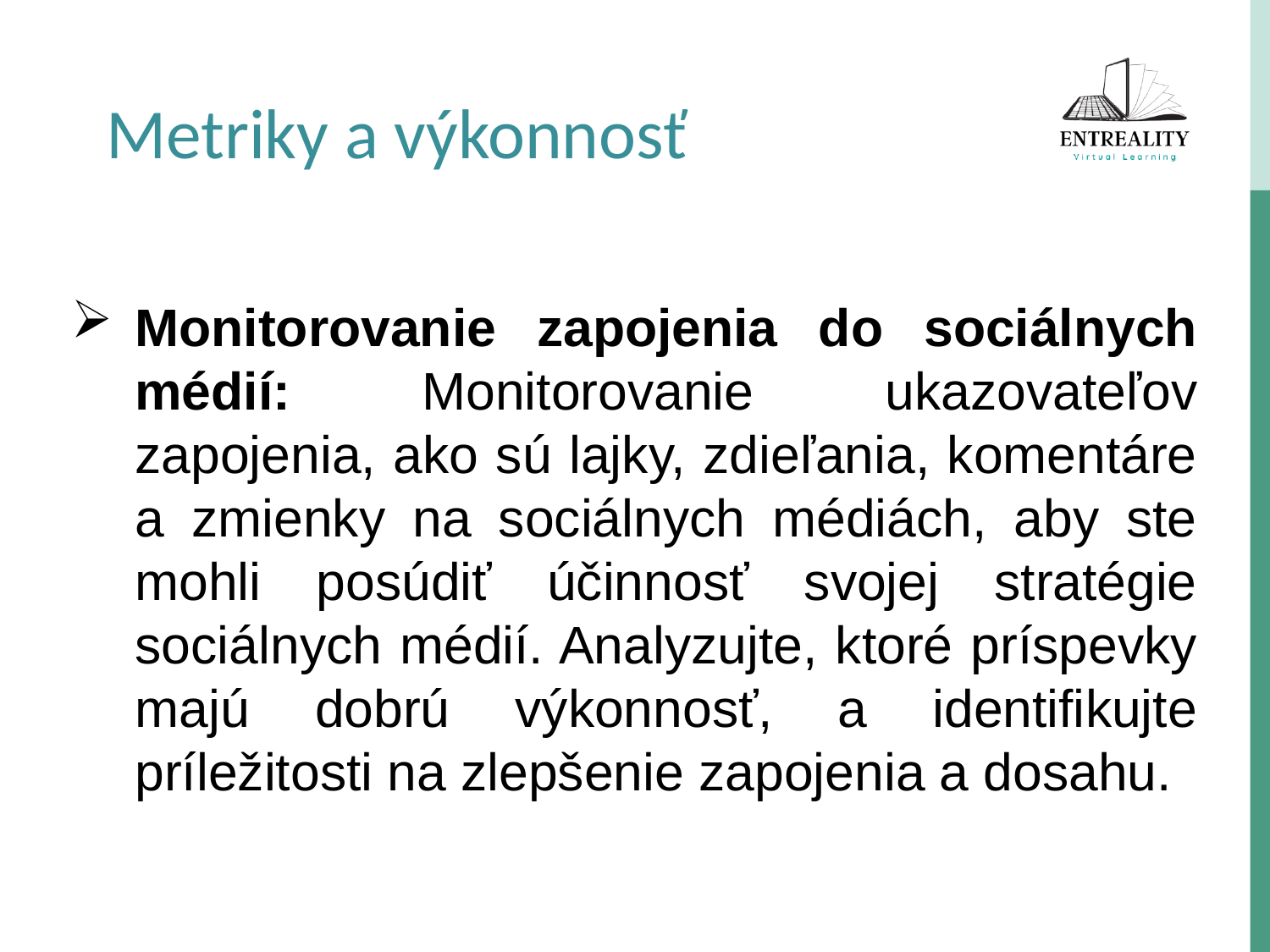

Metriky a výkonnosť

Monitorovanie zapojenia do sociálnych médií: Monitorovanie ukazovateľov zapojenia, ako sú lajky, zdieľania, komentáre a zmienky na sociálnych médiách, aby ste mohli posúdiť účinnosť svojej stratégie sociálnych médií. Analyzujte, ktoré príspevky majú dobrú výkonnosť, a identifikujte príležitosti na zlepšenie zapojenia a dosahu.